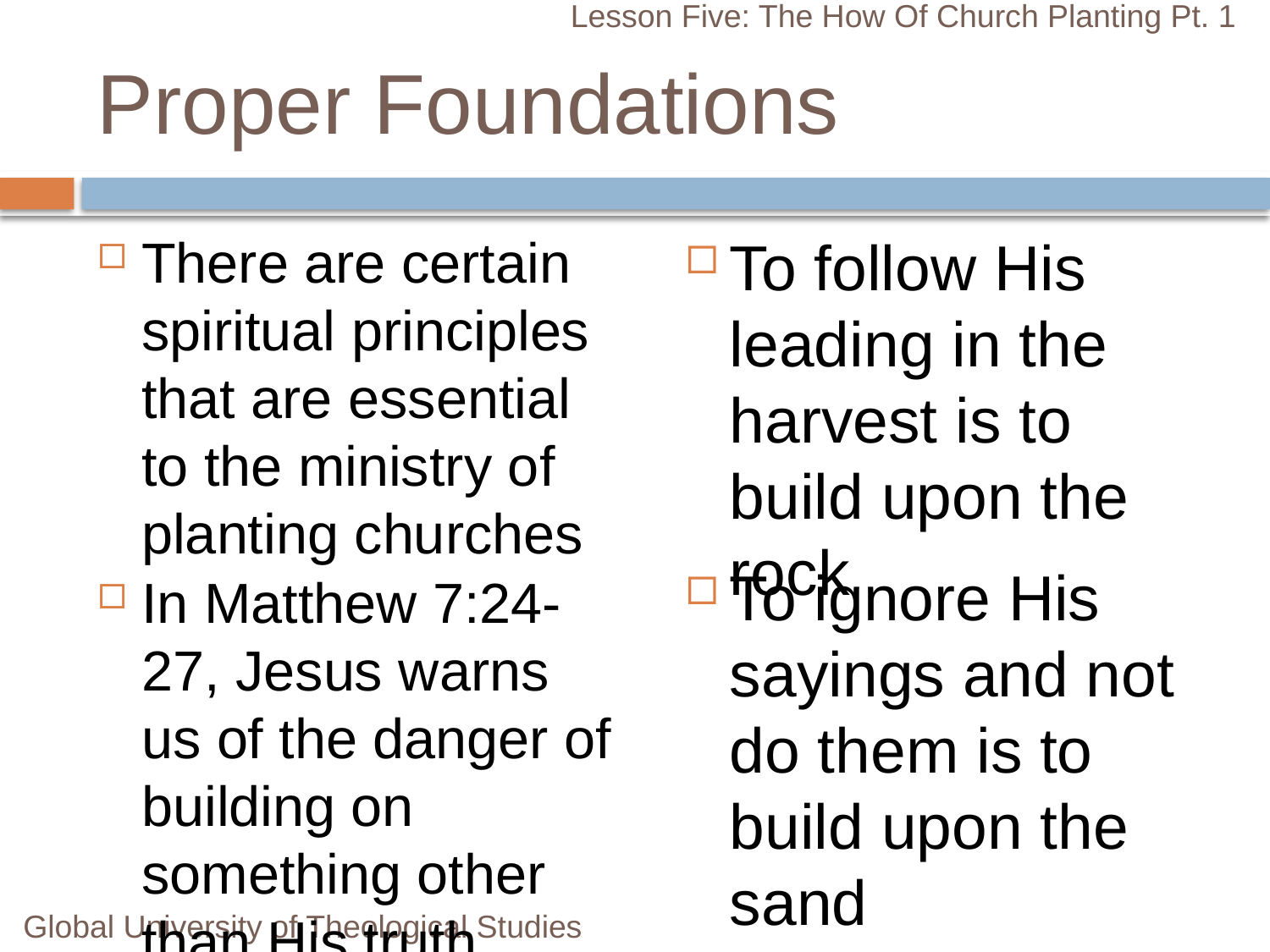

Lesson Five: The How Of Church Planting Pt. 1
# Proper Foundations
There are certain spiritual principles that are essential to the ministry of planting churches
To follow His leading in the harvest is to build upon the rock
To ignore His sayings and not do them is to build upon the sand
In Matthew 7:24-27, Jesus warns us of the danger of building on something other than His truth
Global University of Theological Studies